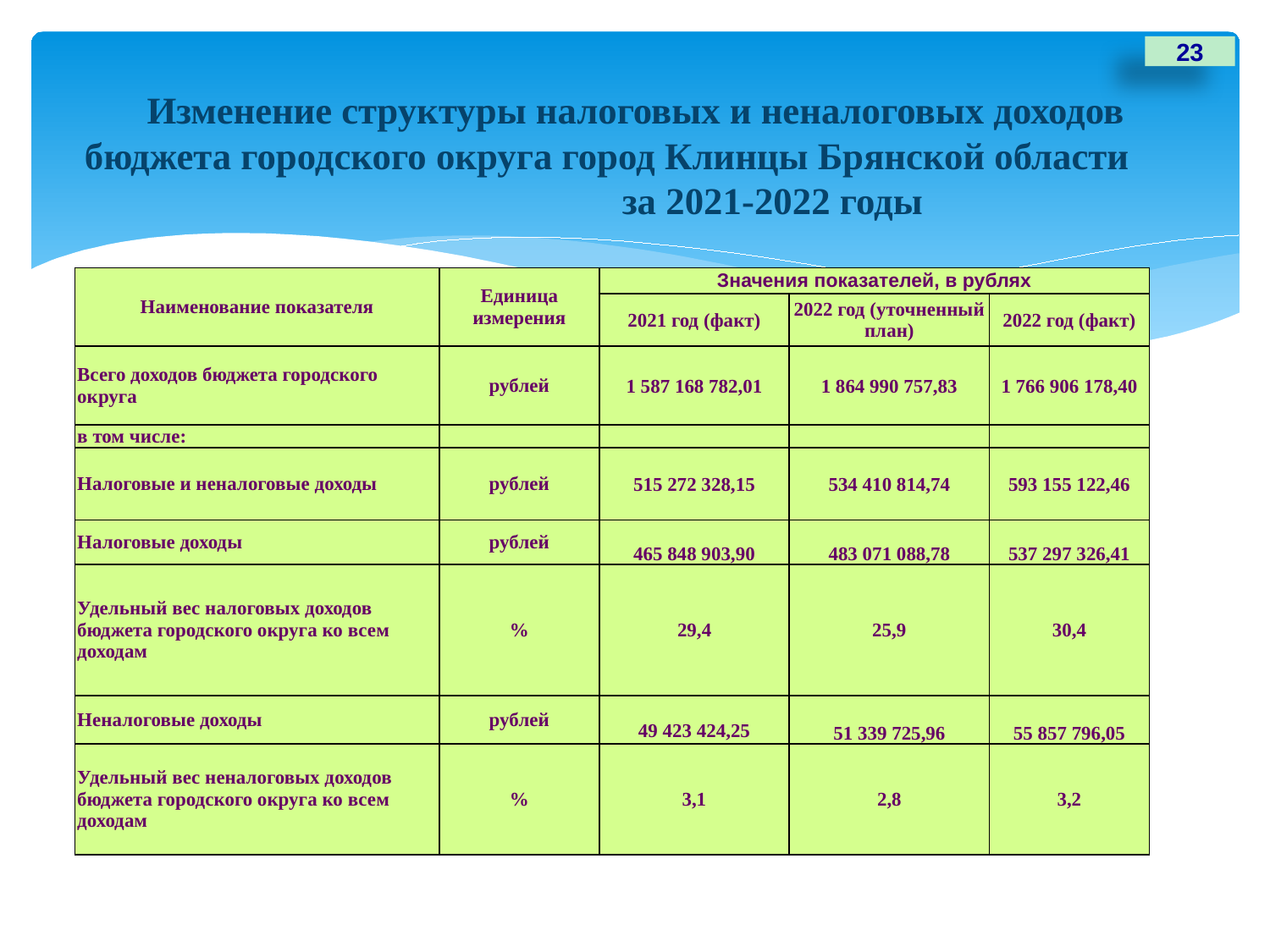

23
# Изменение структуры налоговых и неналоговых доходов бюджета городского округа город Клинцы Брянской области                                    за 2021-2022 годы
| Наименование показателя | Единица измерения | Значения показателей, в рублях |  |  |
| --- | --- | --- | --- | --- |
|  |  | 2021 год (факт) | 2022 год (уточненный план) | 2022 год (факт) |
| Всего доходов бюджета городского округа | рублей | 1 587 168 782,01 | 1 864 990 757,83 | 1 766 906 178,40 |
| в том числе: |  |  |  |  |
| Налоговые и неналоговые доходы | рублей | 515 272 328,15 | 534 410 814,74 | 593 155 122,46 |
| Налоговые доходы | рублей | 465 848 903,90 | 483 071 088,78 | 537 297 326,41 |
| Удельный вес налоговых доходов бюджета городского округа ко всем доходам | % | 29,4 | 25,9 | 30,4 |
| Неналоговые доходы | рублей | 49 423 424,25 | 51 339 725,96 | 55 857 796,05 |
| Удельный вес неналоговых доходов бюджета городского округа ко всем доходам | % | 3,1 | 2,8 | 3,2 |